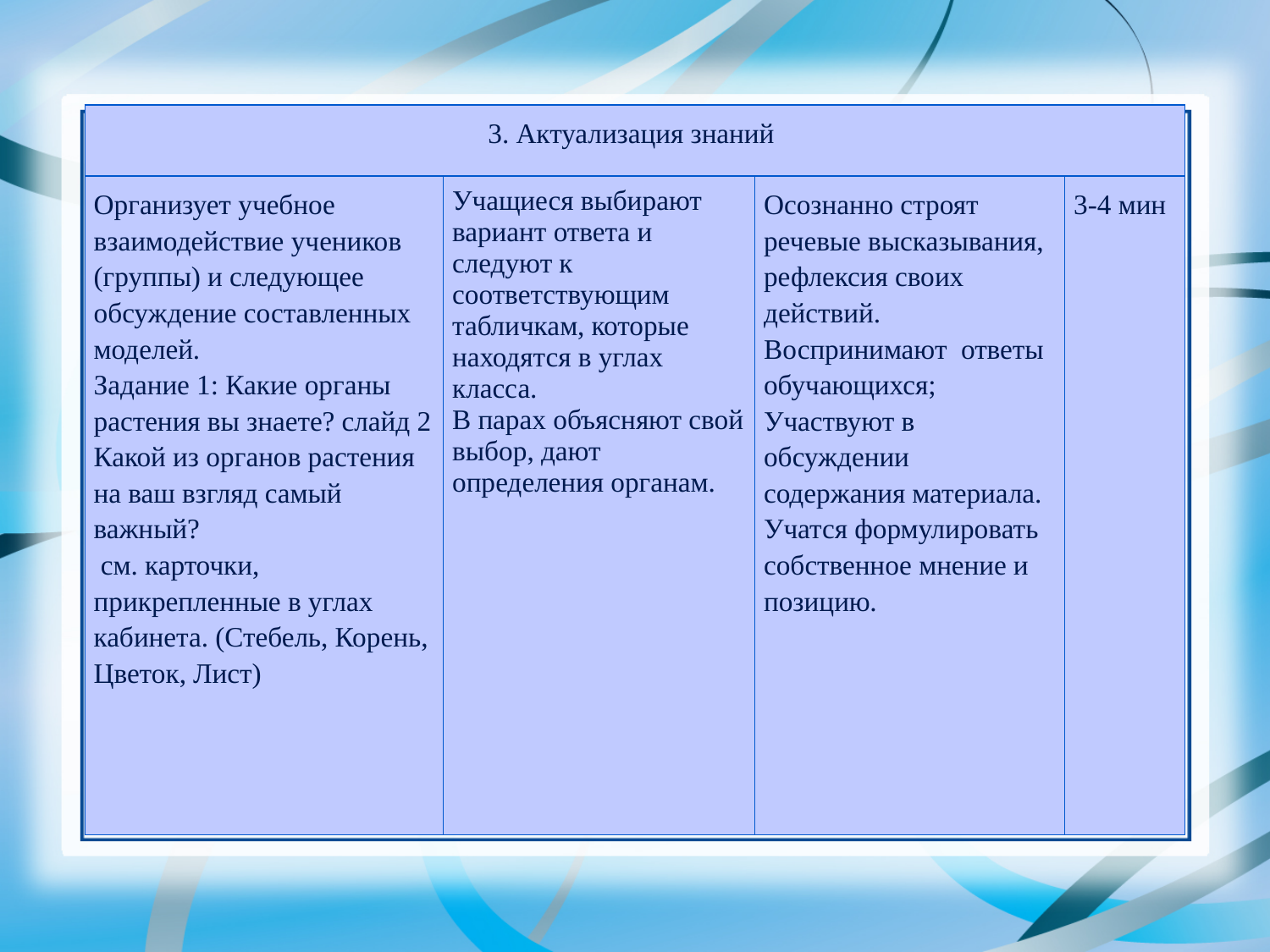

| 3. Актуализация знаний |  |  |  |
| --- | --- | --- | --- |
| Организует учебное взаимодействие учеников (группы) и следующее обсуждение составленных моделей. Задание 1: Какие органы растения вы знаете? слайд 2 Какой из органов растения на ваш взгляд самый важный? см. карточки, прикрепленные в углах кабинета. (Стебель, Корень, Цветок, Лист) | Учащиеся выбирают вариант ответа и следуют к соответствующим табличкам, которые находятся в углах класса. В парах объясняют свой выбор, дают определения органам. | Осознанно строят речевые высказывания, рефлексия своих действий. Воспринимают ответы обучающихся; Участвуют в обсуждении содержания материала. Учатся формулировать собственное мнение и позицию. | 3-4 мин |